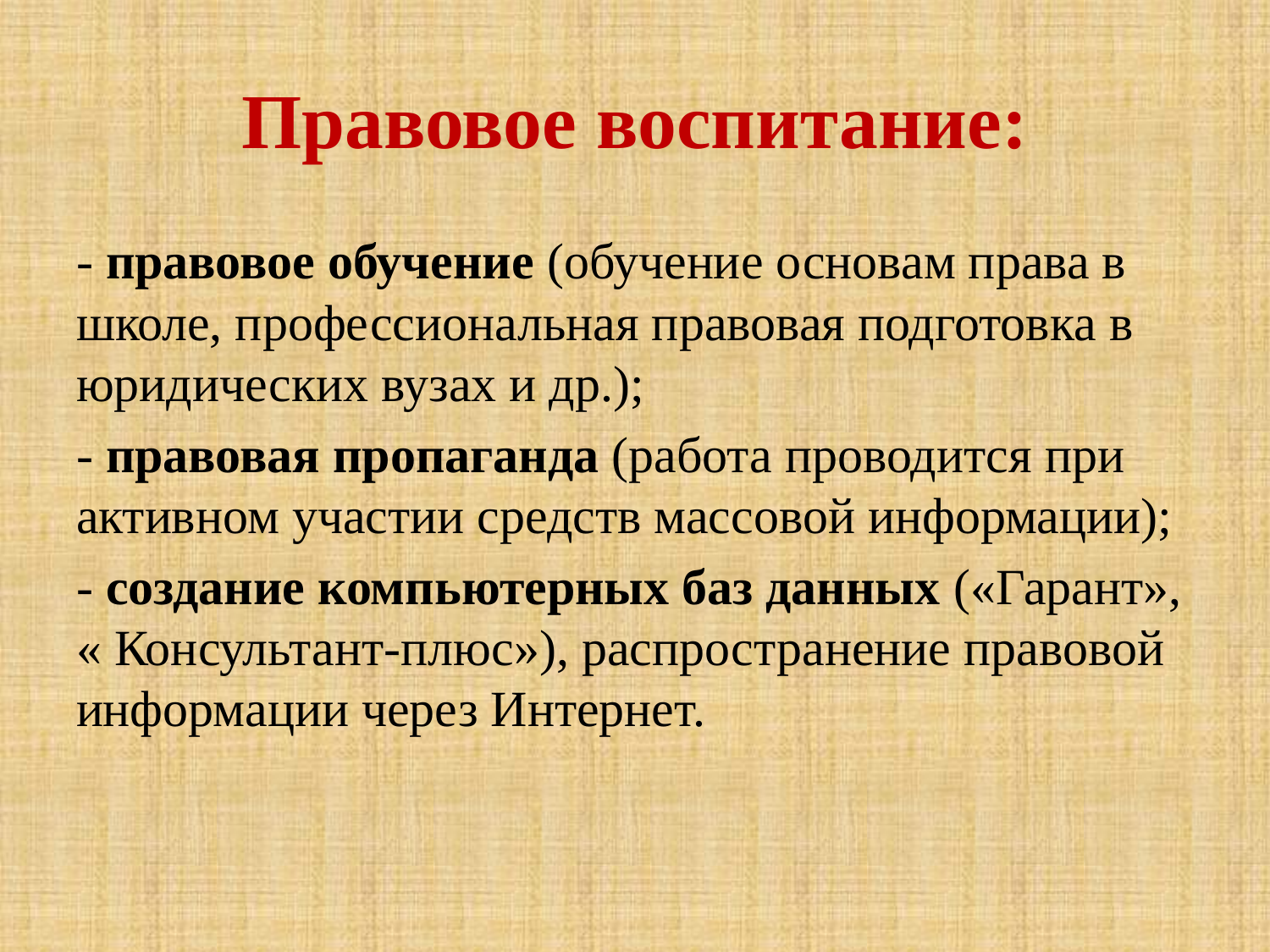

# Правовое воспитание:
- правовое обучение (обучение основам права в школе, профессиональная правовая подготовка в юридических вузах и др.);
- правовая пропаганда (работа проводится при активном участии средств массовой информации);
- создание компьютерных баз данных («Гарант», « Консультант-плюс»), распространение правовой информации через Интернет.